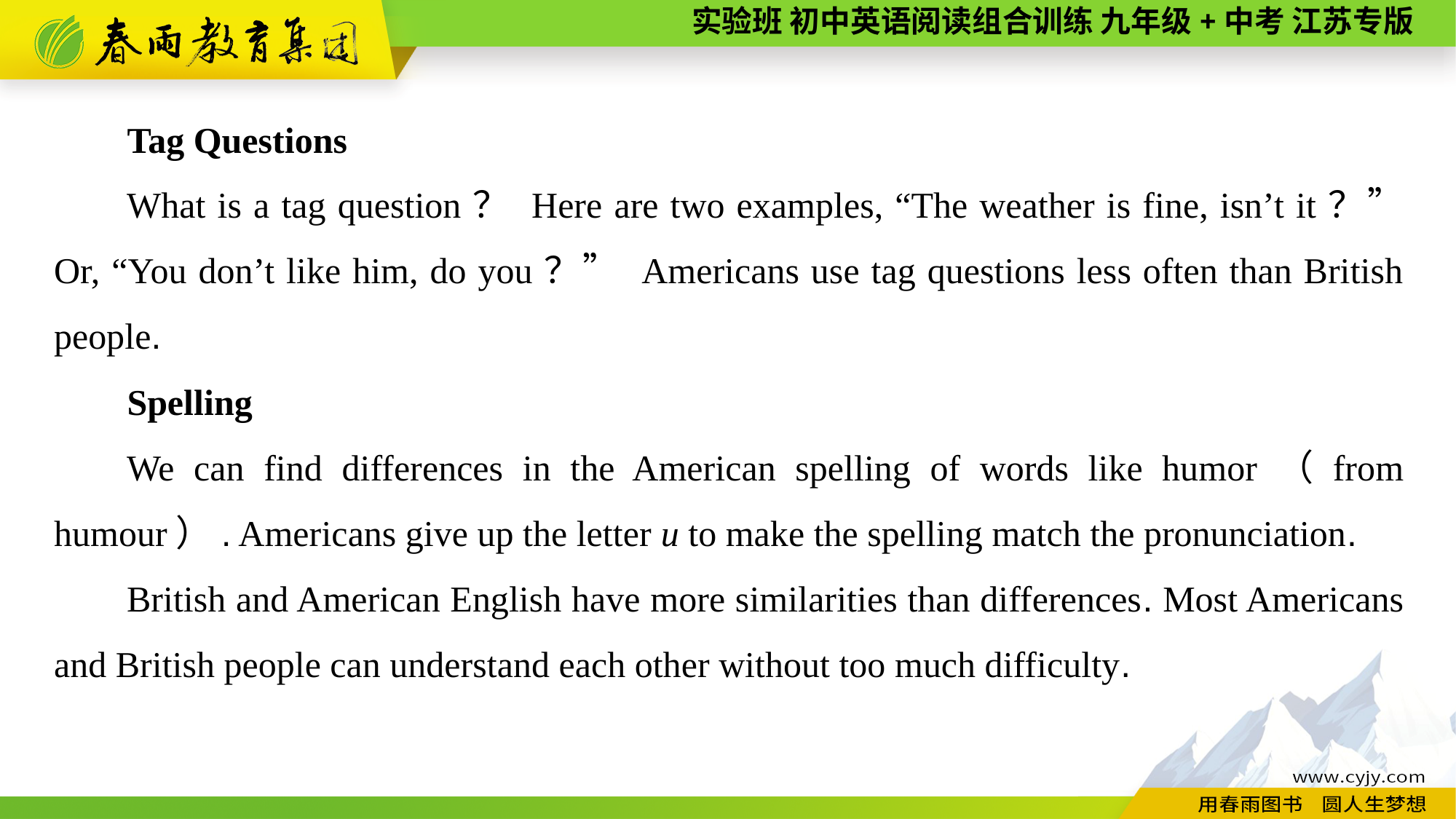

Tag Questions
What is a tag question？ Here are two examples, “The weather is fine, isn’t it？” Or, “You don’t like him, do you？” Americans use tag questions less often than British people.
Spelling
We can find differences in the American spelling of words like humor（from humour）. Americans give up the letter u to make the spelling match the pronunciation.
British and American English have more similarities than differences. Most Americans and British people can understand each other without too much difficulty.